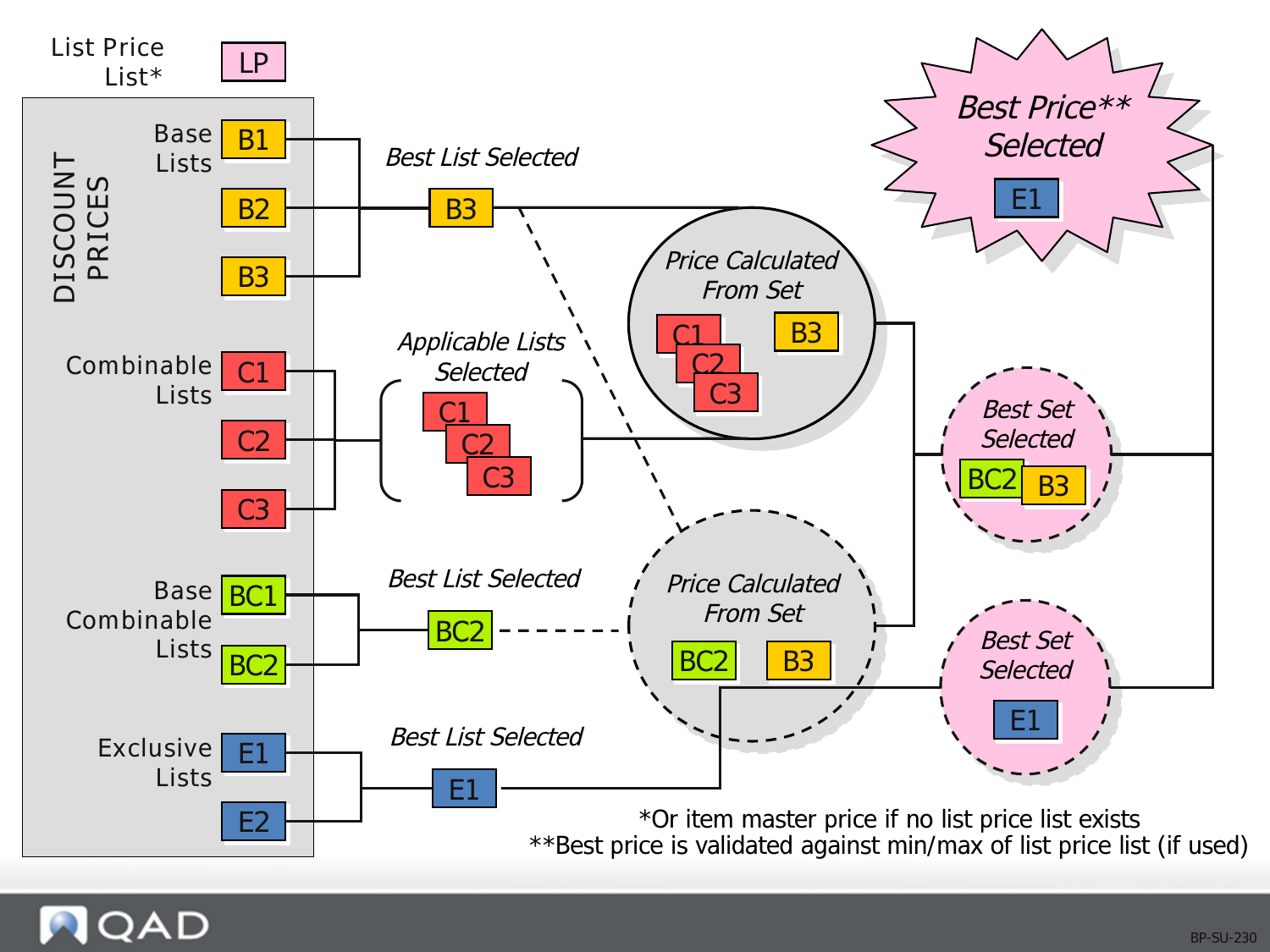

# How Best Pricing Works
List Price List*

LP
Best Price**
Selected

Base
Lists
B1
Best List Selected
E1
DISCOUNT
PRICES
B2
B3

Price Calculated
From Set
B3
B3
C1
Applicable Lists
Selected
C2
Combinable
Lists
C1

C3

C1
Best Set
Selected
C2
C2

C3
BC2
B3
C3

Best List Selected
Price Calculated
From Set
Base
Combinable
Lists
BC1

BC2
Best Set
Selected

BC2
B3
BC2
E1
Best List Selected
Exclusive
Lists
E1
E1
E2
*Or item master price if no list price list exists
**Best price is validated against min/max of list price list (if used)
BP-SU-230